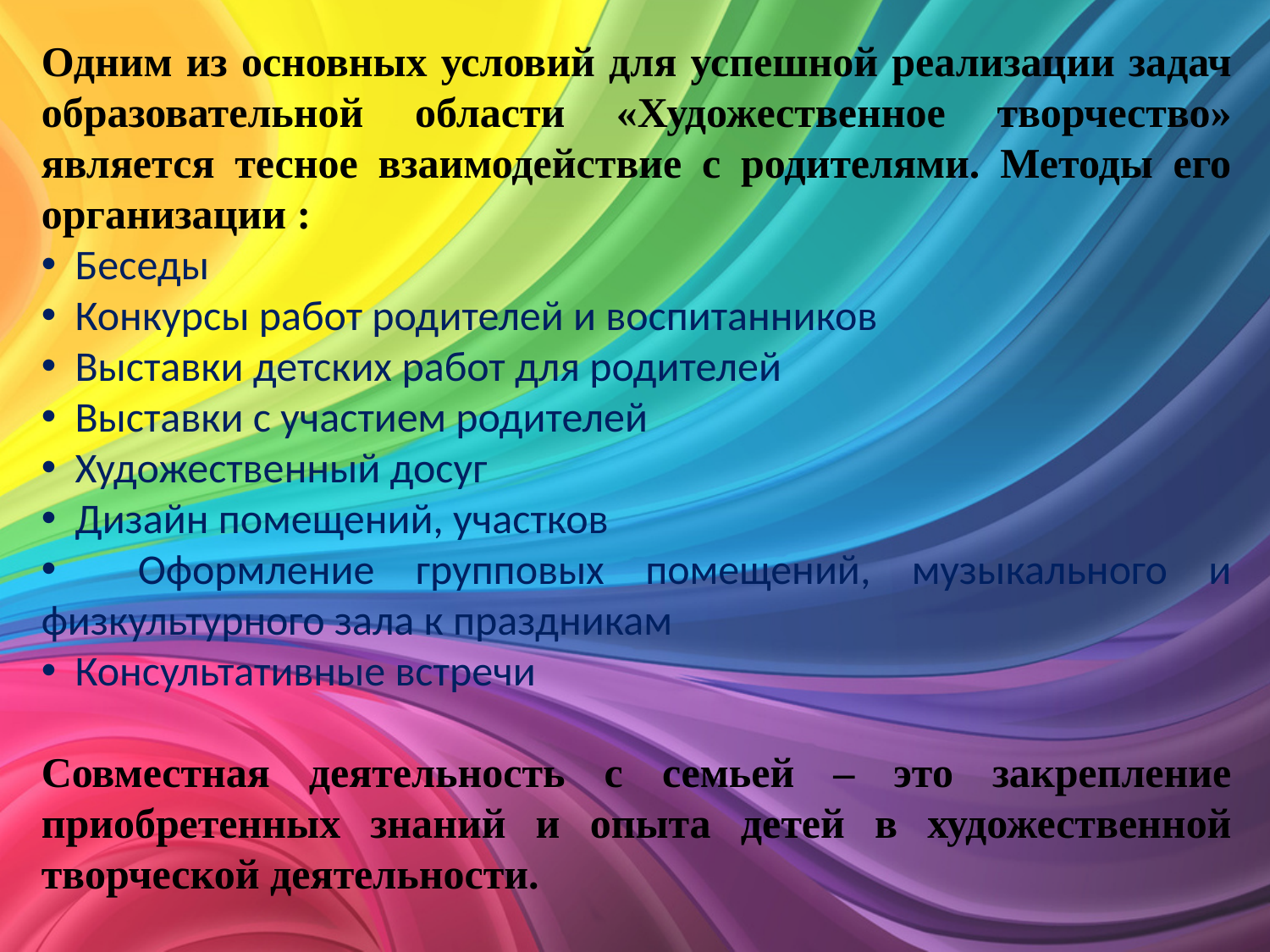

Одним из основных условий для успешной реализации задач образовательной области «Художественное творчество» является тесное взаимодействие с родителями. Методы его организации :
  Беседы
  Конкурсы работ родителей и воспитанников
  Выставки детских работ для родителей
  Выставки с участием родителей
  Художественный досуг
  Дизайн помещений, участков
  Оформление групповых помещений, музыкального и физкультурного зала к праздникам
  Консультативные встречи

Совместная деятельность с семьей – это закрепление приобретенных знаний и опыта детей в художественной творческой деятельности.